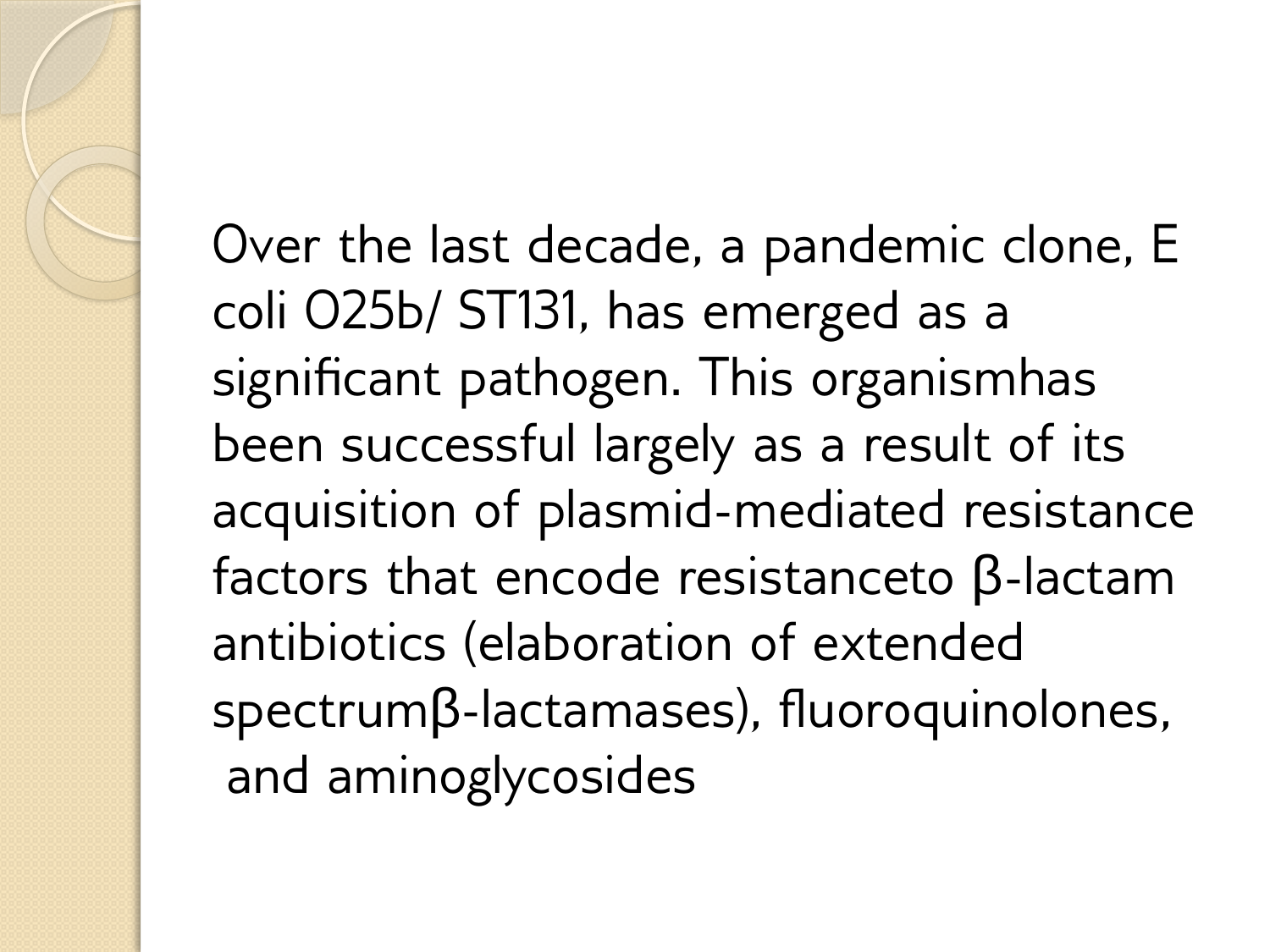

#
Over the last decade, a pandemic clone, E coli O25b/ ST131, has emerged as a significant pathogen. This organismhas been successful largely as a result of its acquisition of plasmid-mediated resistance factors that encode resistanceto β-lactam antibiotics (elaboration of extended spectrumβ-lactamases), fluoroquinolones, and aminoglycosides